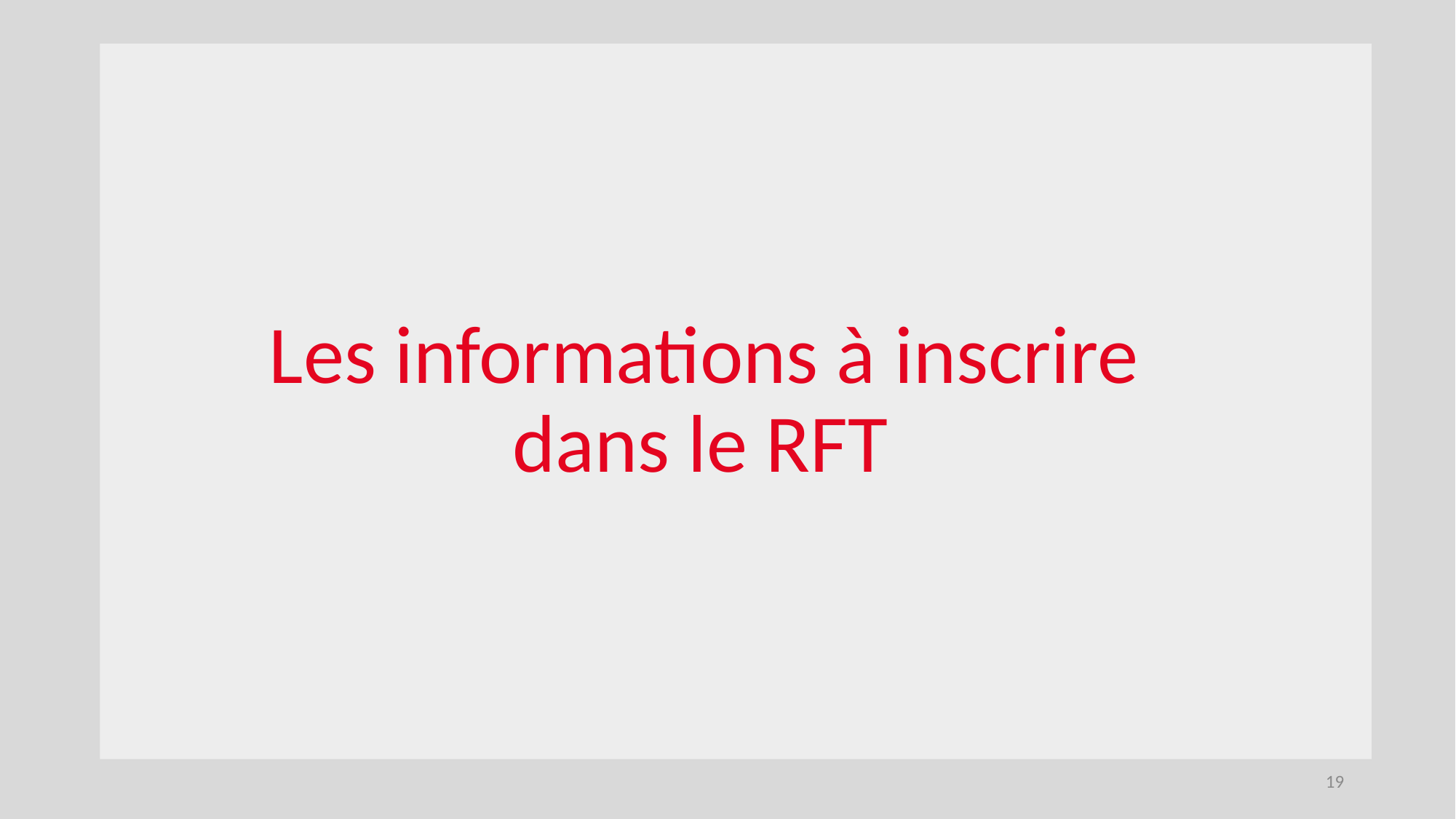

# Les informations à inscrire dans le RFT
19